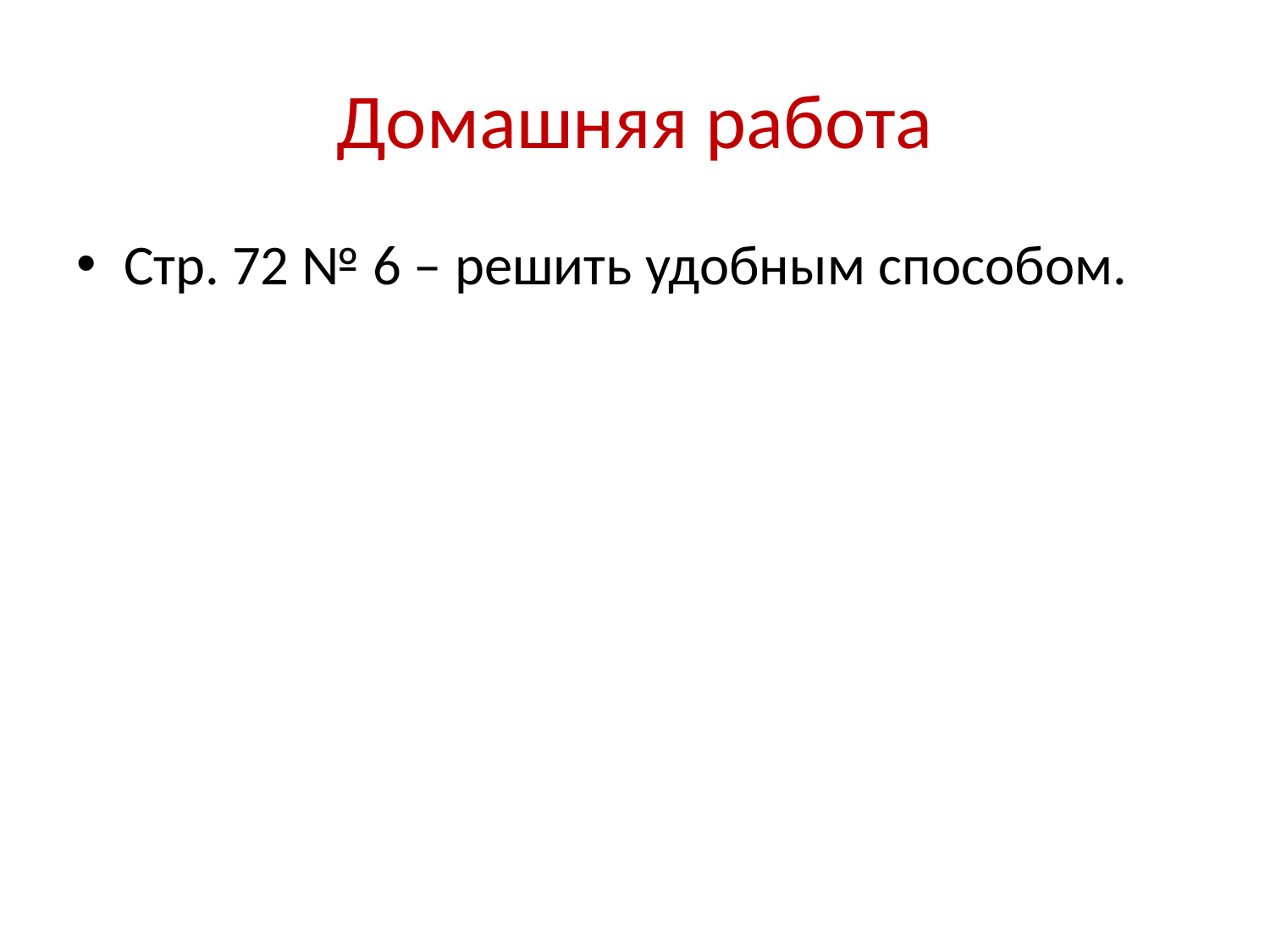

# Домашняя работа
Стр. 72 № 6 – решить удобным способом.